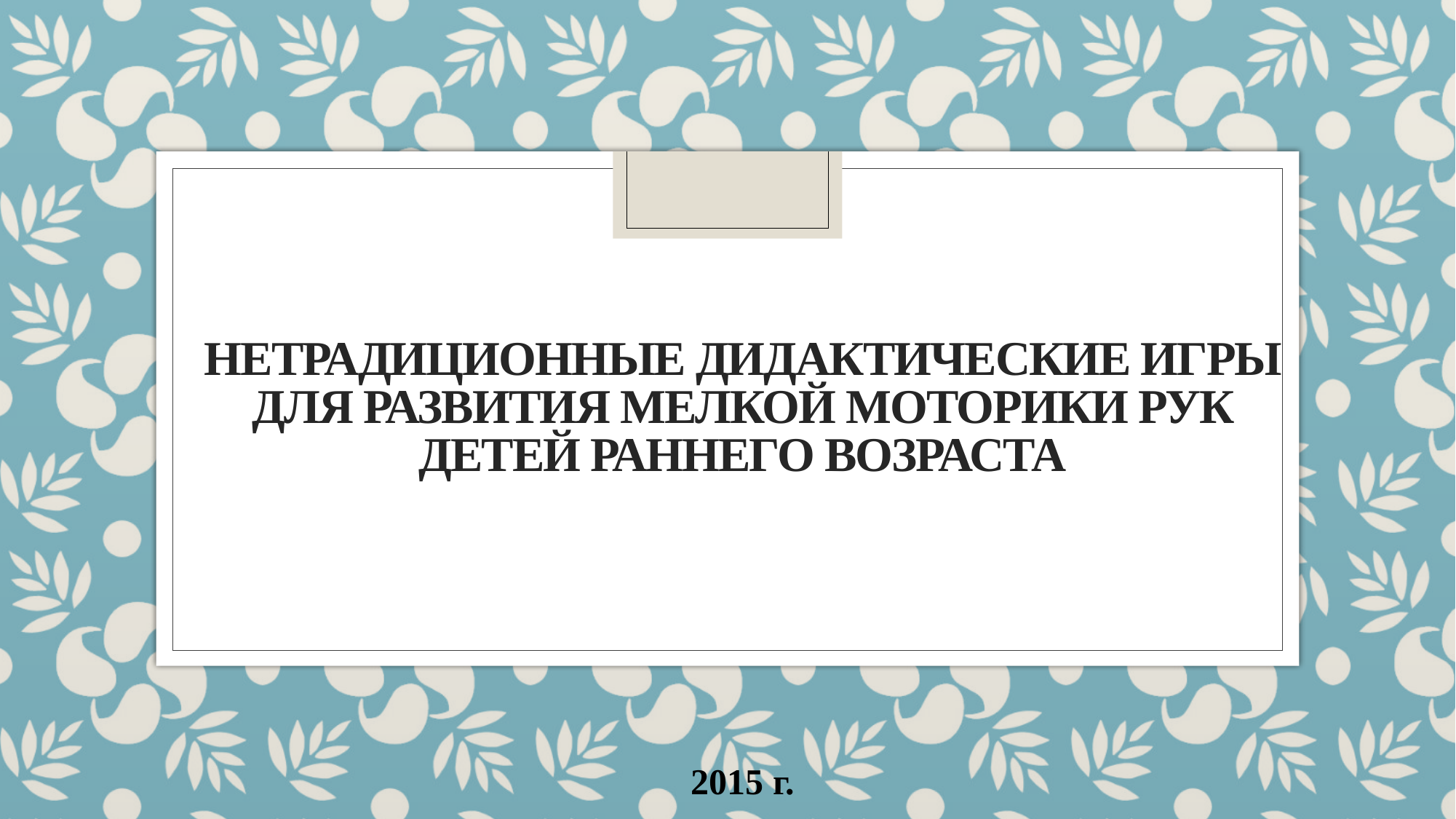

# Нетрадиционные дидактические игры для развития мелкой моторики рук детей раннего возраста
2015 г.